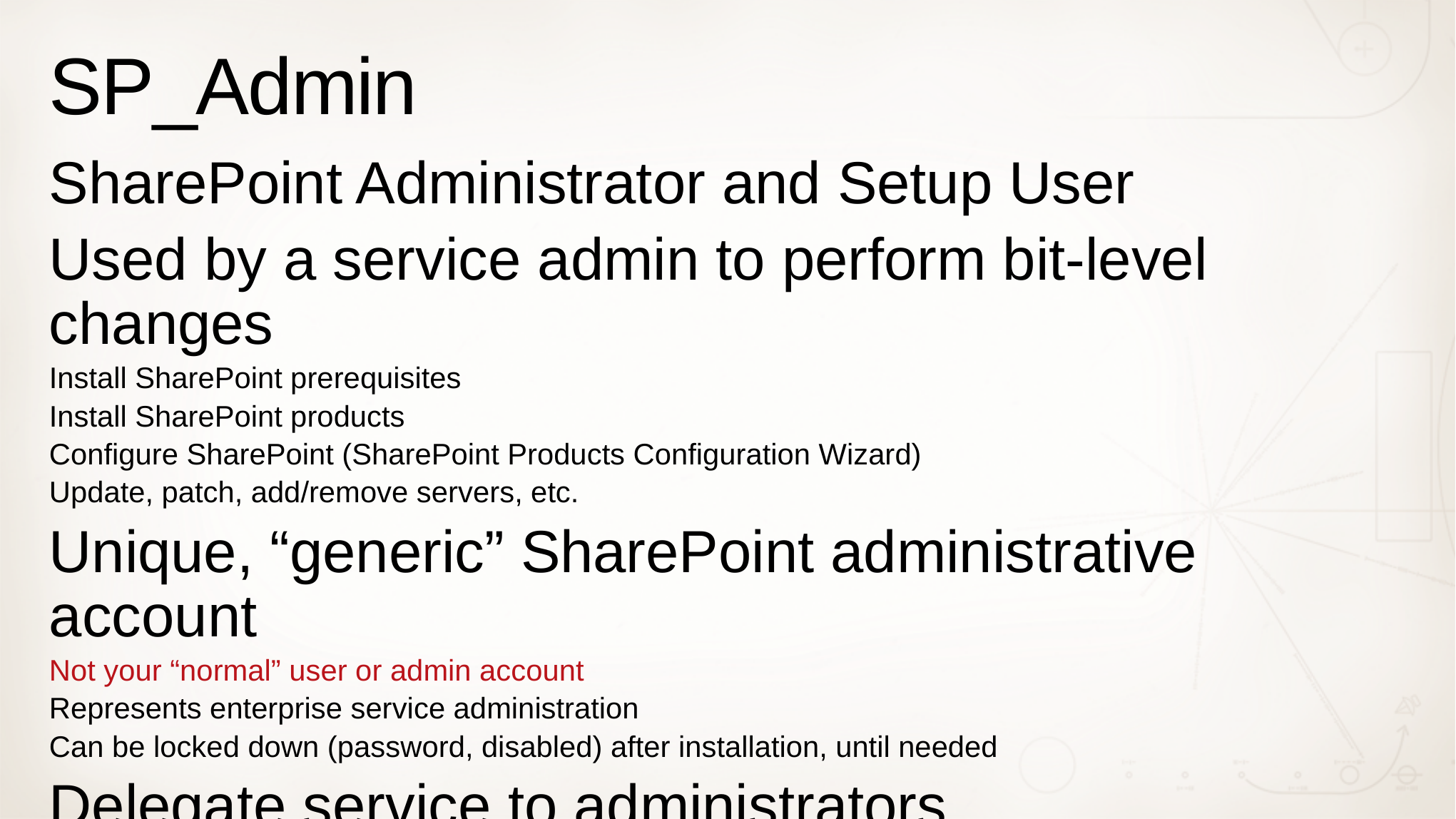

# SP_Admin
SharePoint Administrator and Setup User
Used by a service admin to perform bit-level changes
Install SharePoint prerequisites
Install SharePoint products
Configure SharePoint (SharePoint Products Configuration Wizard)
Update, patch, add/remove servers, etc.
Unique, “generic” SharePoint administrative account
Not your “normal” user or admin account
Represents enterprise service administration
Can be locked down (password, disabled) after installation, until needed
Delegate service to administrators
After setup, add your admin user accounts to Farm Administrators